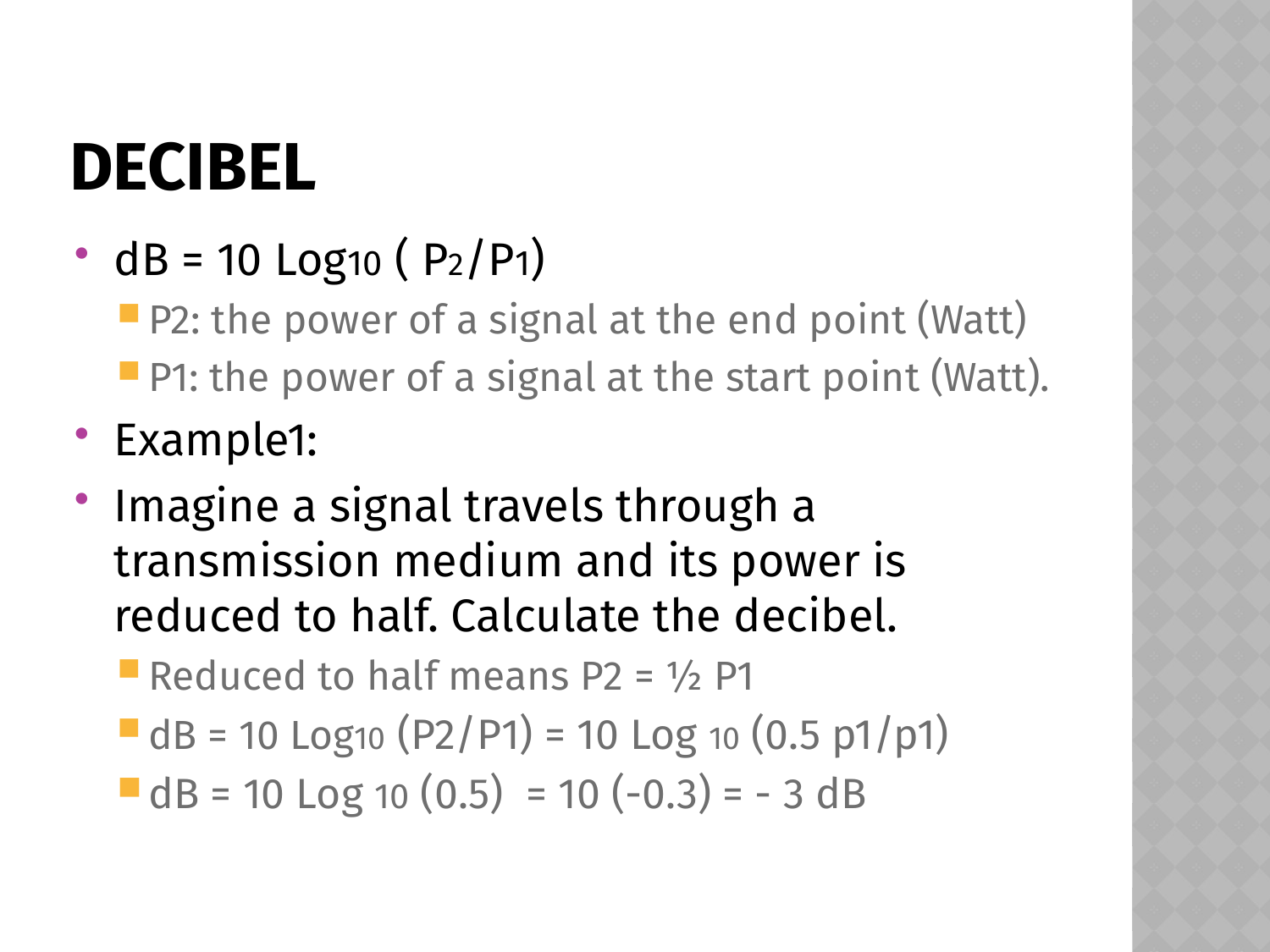

# decibel
dB = 10 Log10 ( P2/P1)
P2: the power of a signal at the end point (Watt)
P1: the power of a signal at the start point (Watt).
Example1:
Imagine a signal travels through a transmission medium and its power is reduced to half. Calculate the decibel.
Reduced to half means P2 = ½ P1
dB = 10 Log10 (P2/P1) = 10 Log 10 (0.5 p1/p1)
dB = 10 Log 10 (0.5)  = 10 (-0.3) = - 3 dB